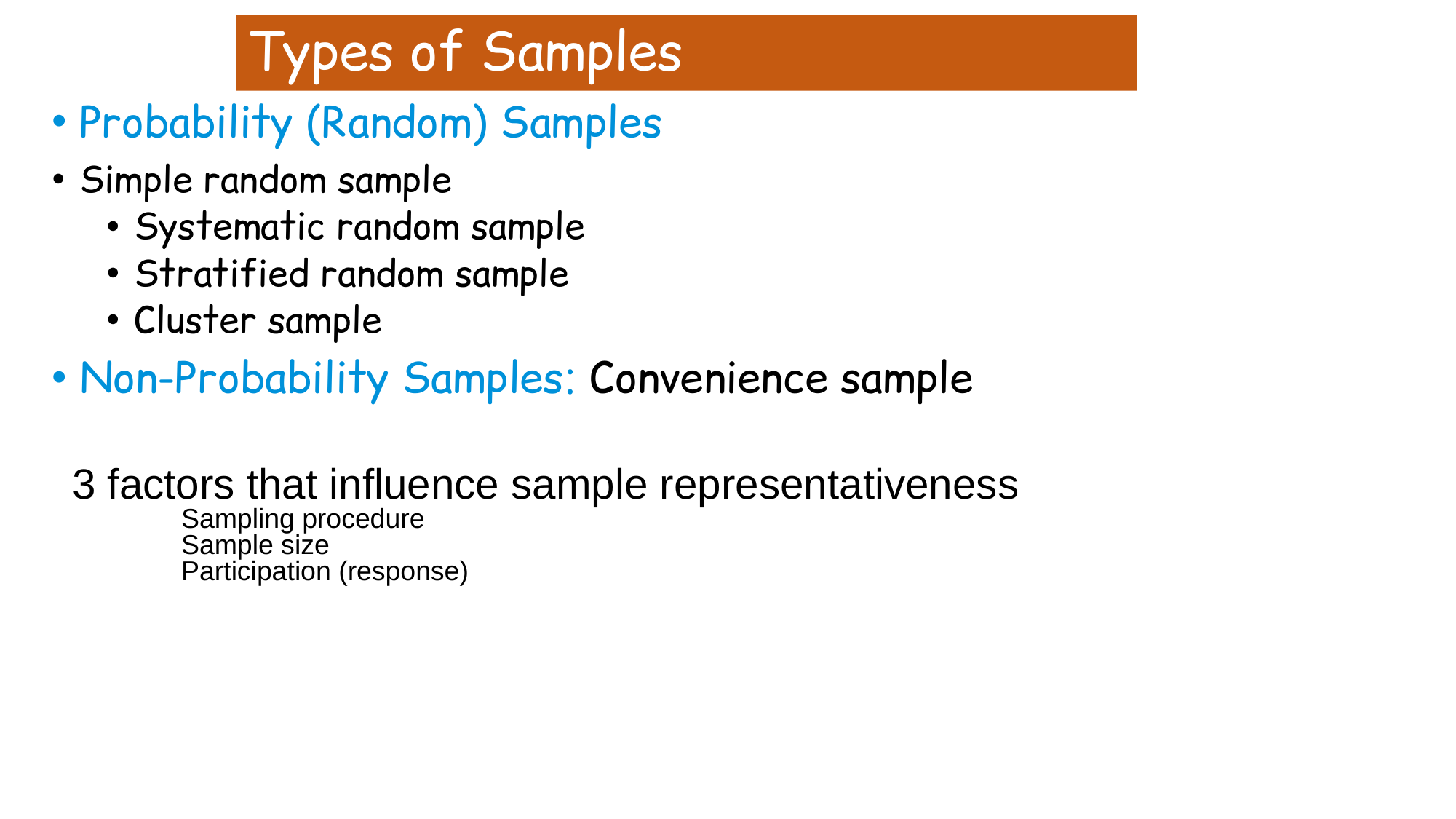

# Types of Samples
Probability (Random) Samples
Simple random sample
Systematic random sample
Stratified random sample
Cluster sample
Non-Probability Samples: Convenience sample
3 factors that influence sample representativeness
Sampling procedure
Sample size
Participation (response)
18